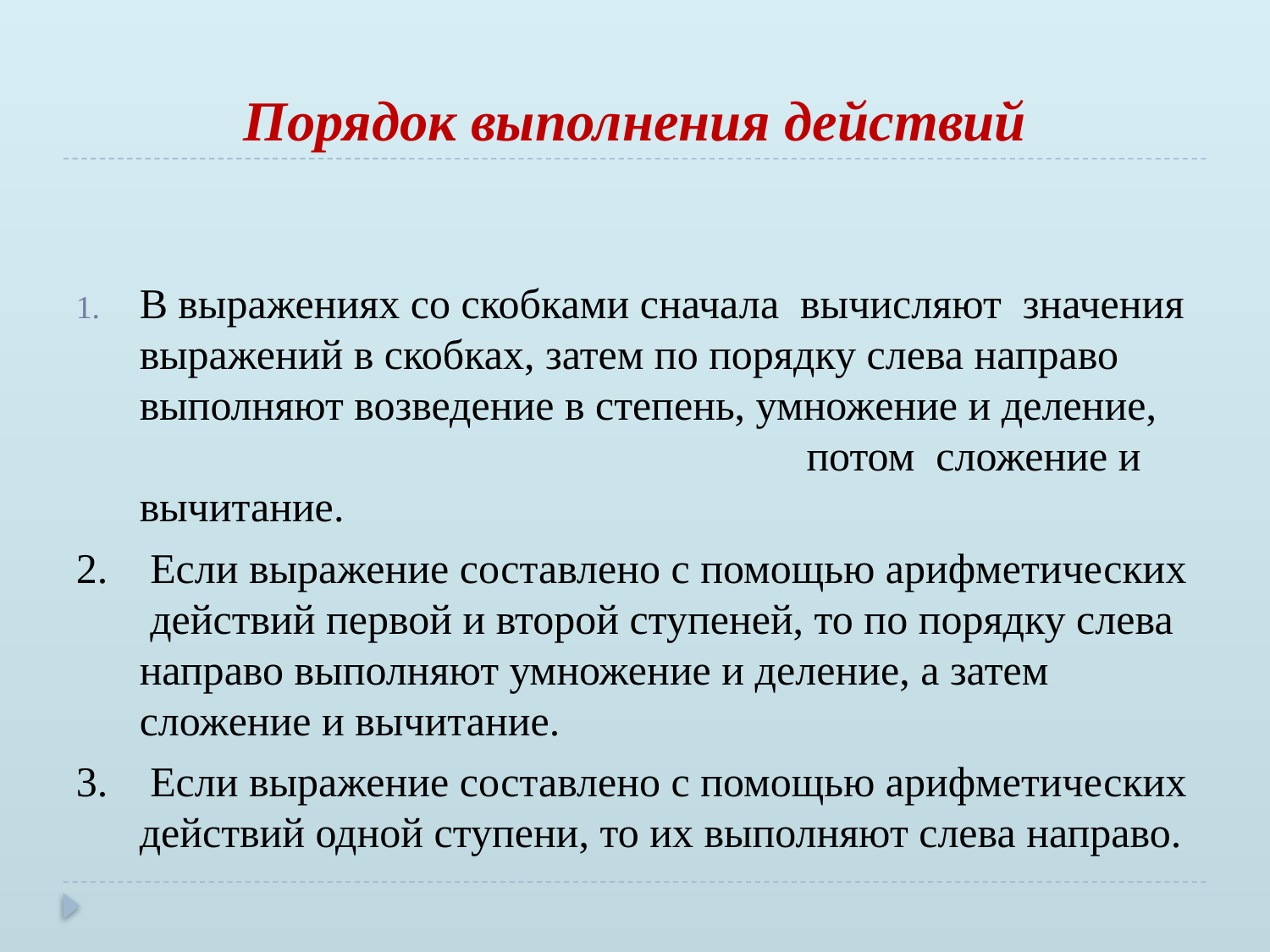

# Порядок выполнения действий
В выражениях со скобками сначала  вычисляют  значения выражений в скобках, затем по порядку слева направо выполняют возведение в степень, умножение и деление,                                                                   потом  сложение и вычитание.
2.    Если выражение составлено с помощью арифметических  действий первой и второй ступеней, то по порядку слева направо выполняют умножение и деление, а затем сложение и вычитание.
3.    Если выражение составлено с помощью арифметических действий одной ступени, то их выполняют слева направо.